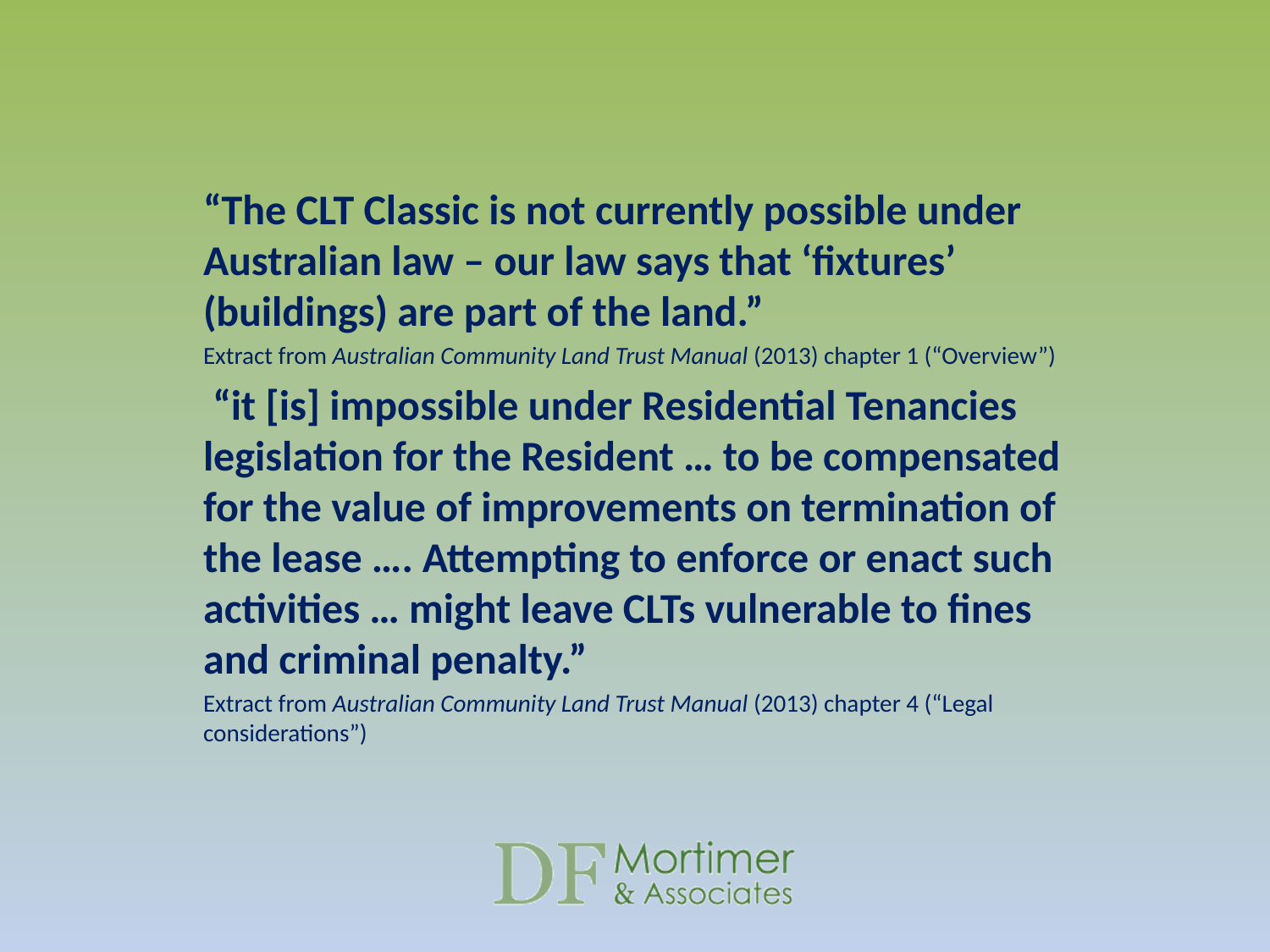

“The CLT Classic is not currently possible under Australian law – our law says that ‘fixtures’ (buildings) are part of the land.”
Extract from Australian Community Land Trust Manual (2013) chapter 1 (“Overview”)
 “it [is] impossible under Residential Tenancies legislation for the Resident … to be compensated for the value of improvements on termination of the lease …. Attempting to enforce or enact such activities … might leave CLTs vulnerable to fines and criminal penalty.”
Extract from Australian Community Land Trust Manual (2013) chapter 4 (“Legal considerations”)